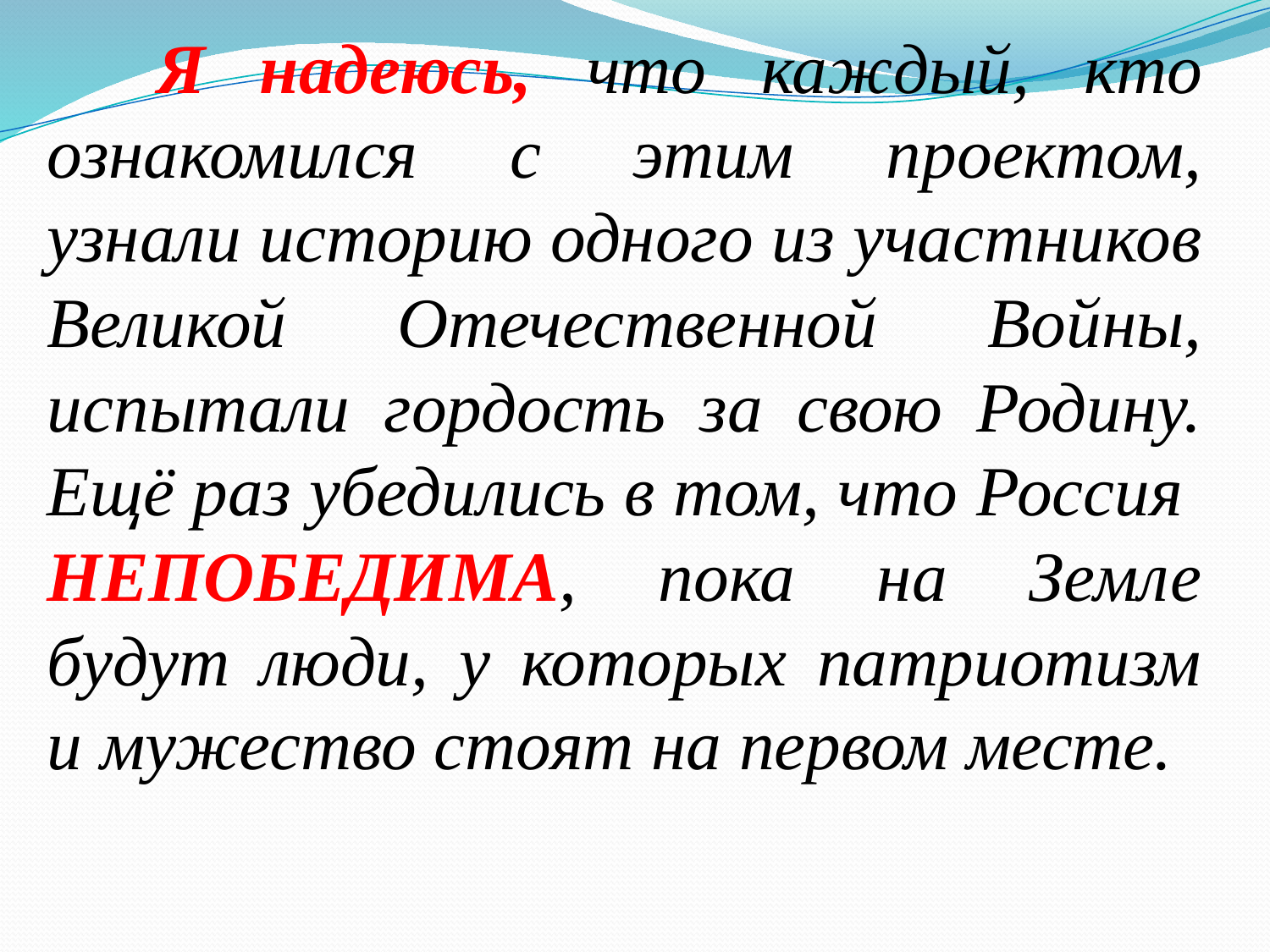

Я надеюсь, что каждый, кто ознакомился  с  этим  проектом, узнали историю одного из участников Великой Отечественной Войны, испытали гордость за свою Родину. Ещё раз убедились в том, что Россия  НЕПОБЕДИМА, пока на Земле будут люди, у которых патриотизм и мужество стоят на первом месте.